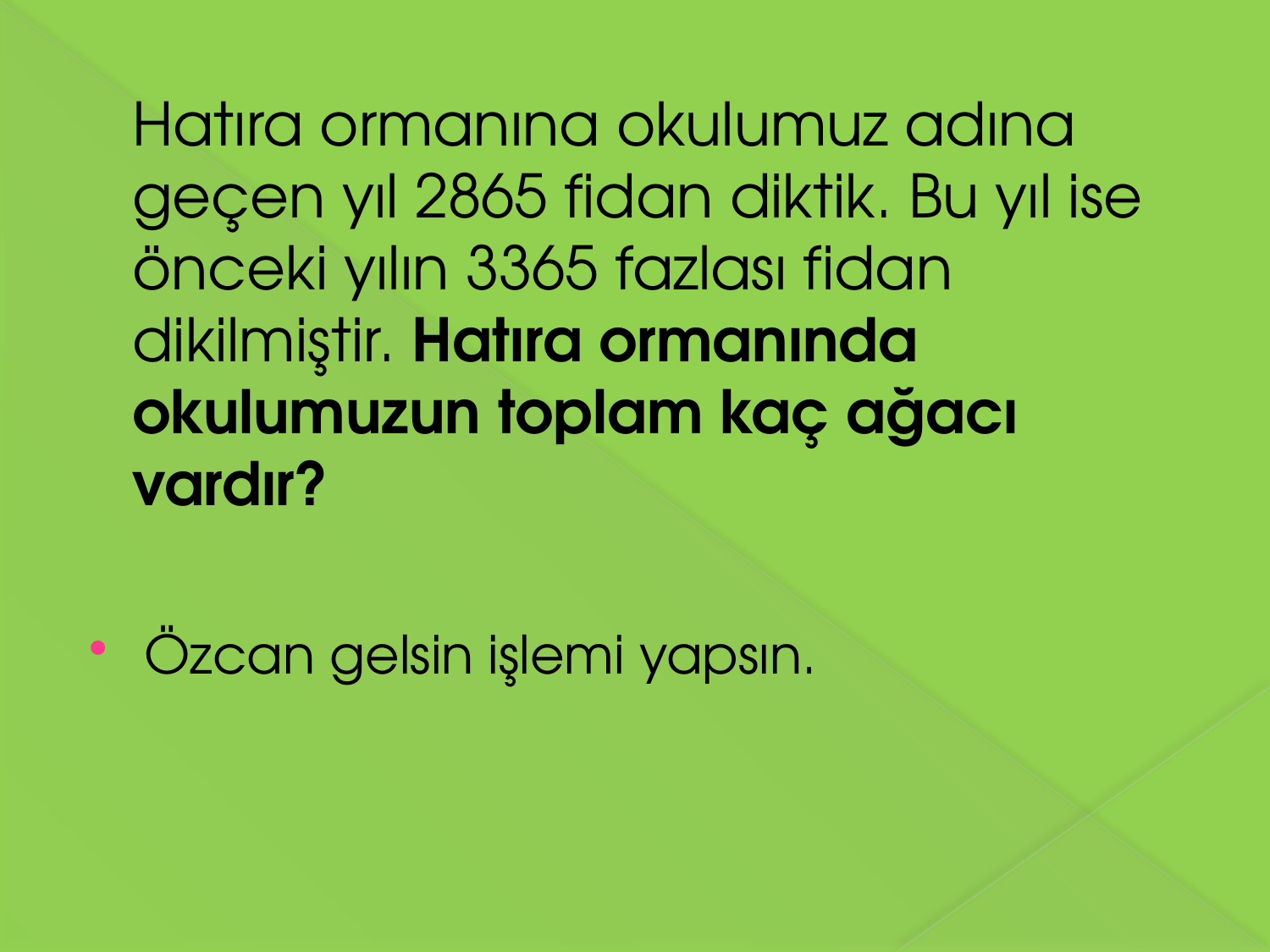

# Hatıra ormanına okulumuz adına geçen yıl 2865 fidan diktik. Bu yıl ise önceki yılın 3365 fazlası fidan dikilmiştir. Hatıra ormanında okulumuzun toplam kaç ağacı vardır?
Özcan gelsin işlemi yapsın.